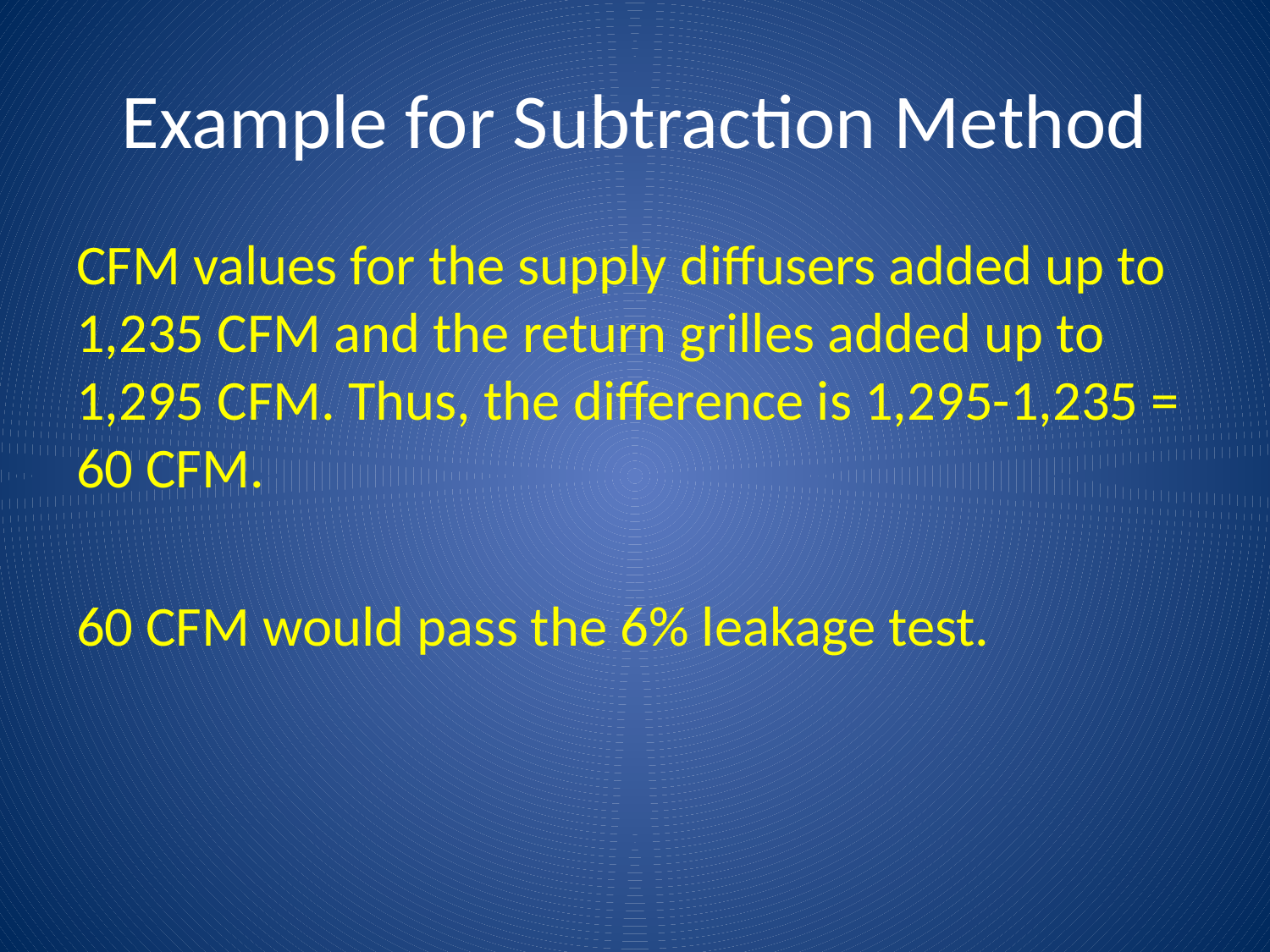

# Example for Subtraction Method
CFM values for the supply diffusers added up to 1,235 CFM and the return grilles added up to 1,295 CFM. Thus, the difference is 1,295-1,235 = 60 CFM.

60 CFM would pass the 6% leakage test.